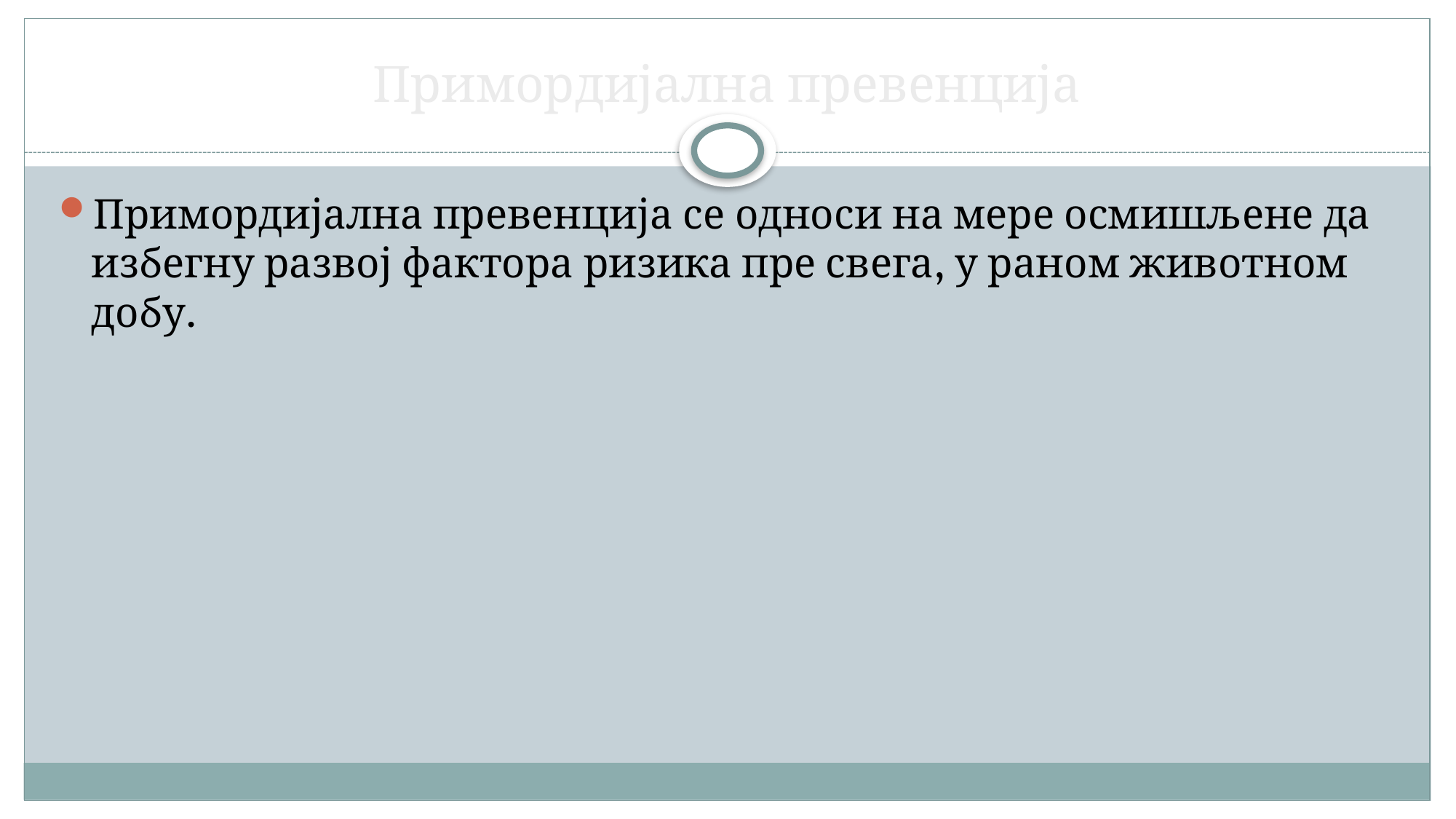

# Примордијална превенција
Примордијална превенција се односи на мере осмишљене да избегну развој фактора ризика пре свега, у раном животном добу.